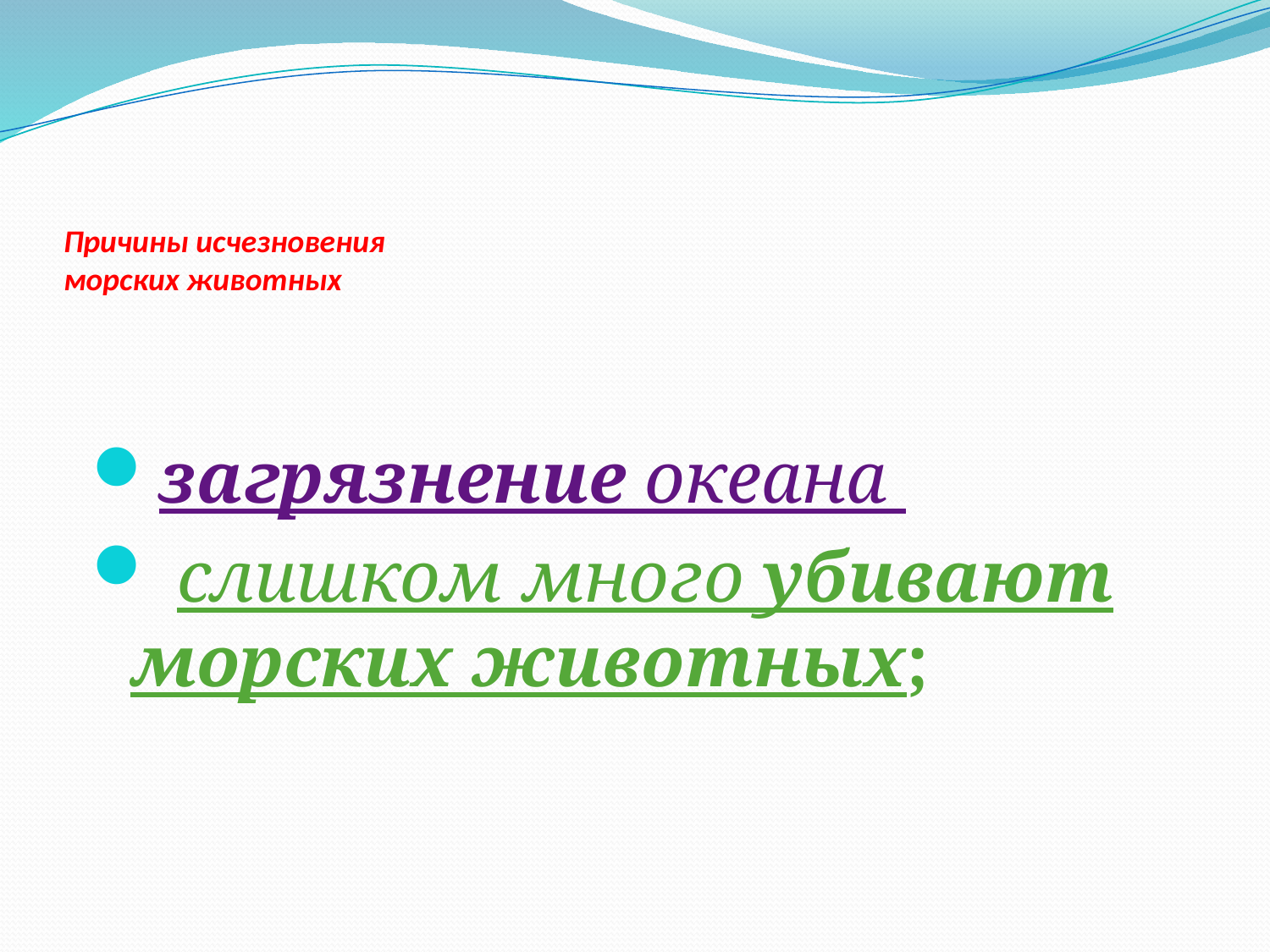

# Причины исчезновения морских животных
загрязнение океана
 слишком много убивают морских животных;